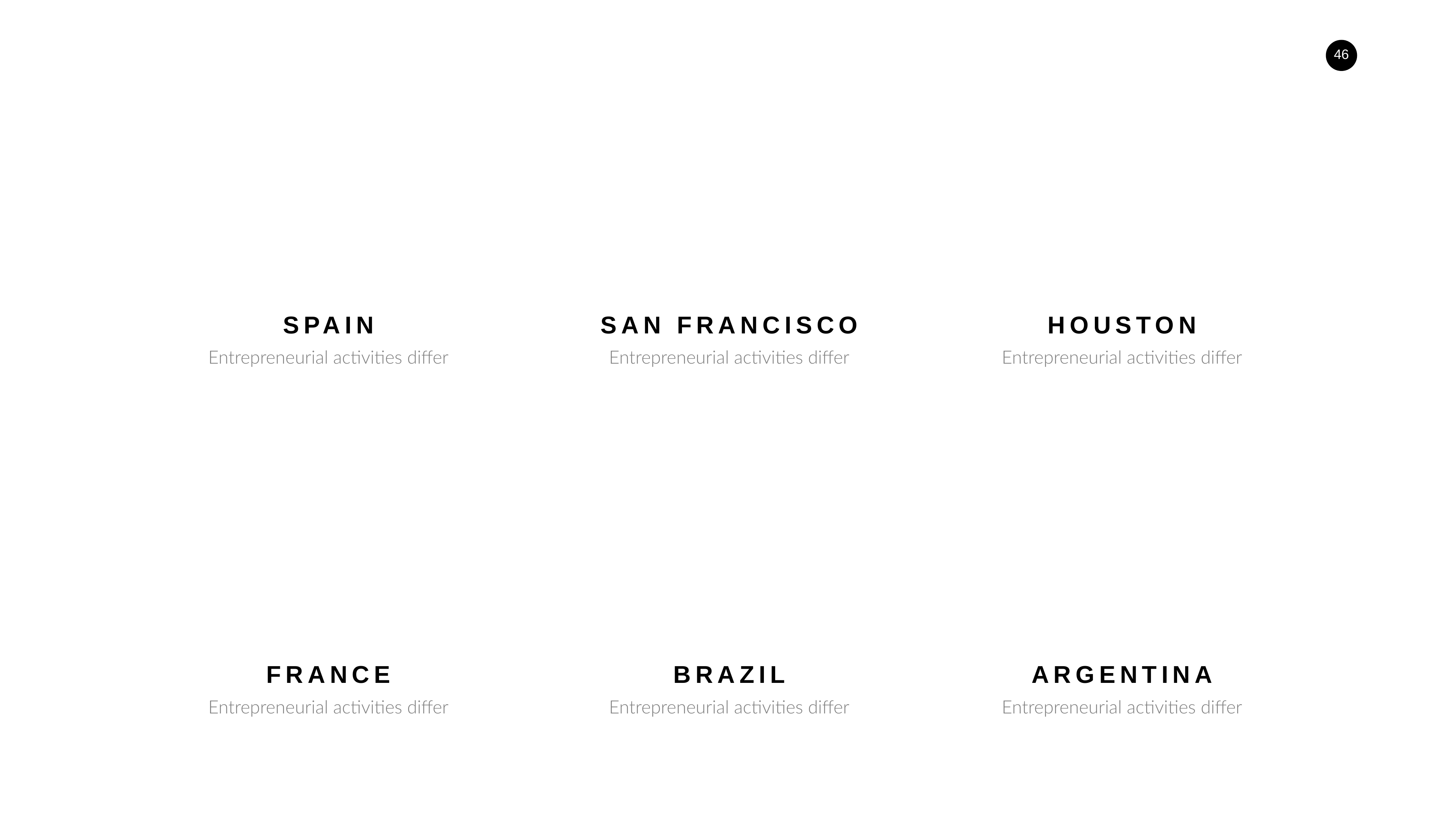

SPAIN
SAN FRANCISCO
HOUSTON
Entrepreneurial activities differ
Entrepreneurial activities differ
Entrepreneurial activities differ

FRANCE
BRAZIL
ARGENTINA
Entrepreneurial activities differ
Entrepreneurial activities differ
Entrepreneurial activities differ